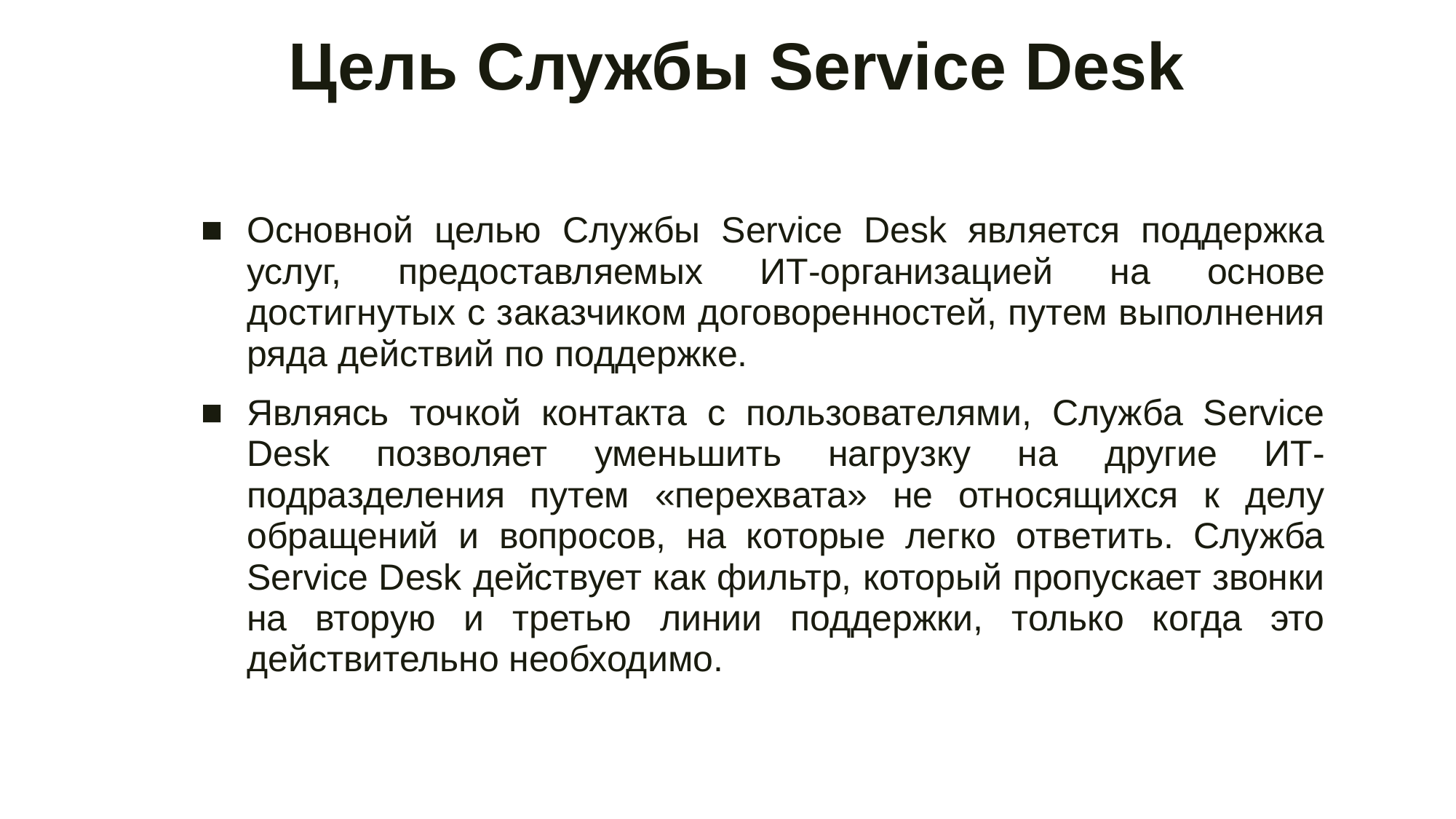

# Цель Службы Service Desk
Основной целью Службы Service Desk является поддержка услуг, предоставляемых ИТ-организацией на основе достигнутых с заказчиком договоренностей, путем выполнения ряда действий по поддержке.
Являясь точкой контакта с пользователями, Служба Service Desk позволяет уменьшить нагрузку на другие ИТ-подразделения путем «перехвата» не относящихся к делу обращений и вопросов, на которые легко ответить. Служба Service Desk действует как фильтр, который пропускает звонки на вторую и третью линии поддержки, только когда это действительно необходимо.